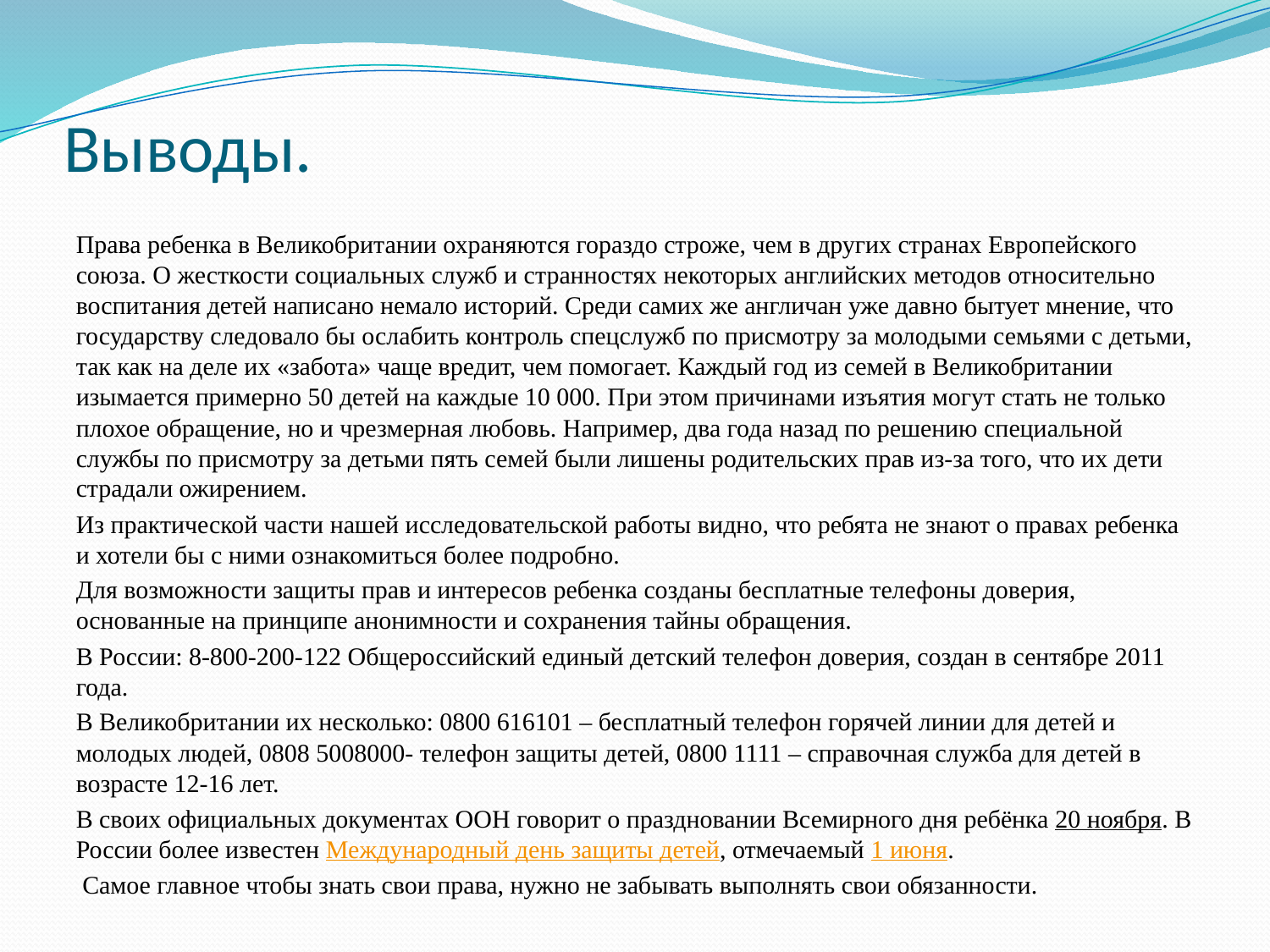

# Выводы.

Права ребенка в Великобритании охраняются гораздо строже, чем в других странах Европейского союза. О жесткости социальных служб и странностях некоторых английских методов относительно воспитания детей написано немало историй. Среди самих же англичан уже давно бытует мнение, что государству следовало бы ослабить контроль спецслужб по присмотру за молодыми семьями с детьми, так как на деле их «забота» чаще вредит, чем помогает. Каждый год из семей в Великобритании изымается примерно 50 детей на каждые 10 000. При этом причинами изъятия могут стать не только плохое обращение, но и чрезмерная любовь. Например, два года назад по решению специальной службы по присмотру за детьми пять семей были лишены родительских прав из-за того, что их дети страдали ожирением.
Из практической части нашей исследовательской работы видно, что ребята не знают о правах ребенка и хотели бы с ними ознакомиться более подробно.
Для возможности защиты прав и интересов ребенка созданы бесплатные телефоны доверия, основанные на принципе анонимности и сохранения тайны обращения.
В России: 8-800-200-122 Общероссийский единый детский телефон доверия, создан в сентябре 2011 года.
В Великобритании их несколько: 0800 616101 – бесплатный телефон горячей линии для детей и молодых людей, 0808 5008000- телефон защиты детей, 0800 1111 – справочная служба для детей в возрасте 12-16 лет.
В своих официальных документах ООН говорит о праздновании Всемирного дня ребёнка 20 ноября. В России более известен Международный день защиты детей, отмечаемый 1 июня.
 Самое главное чтобы знать свои права, нужно не забывать выполнять свои обязанности.